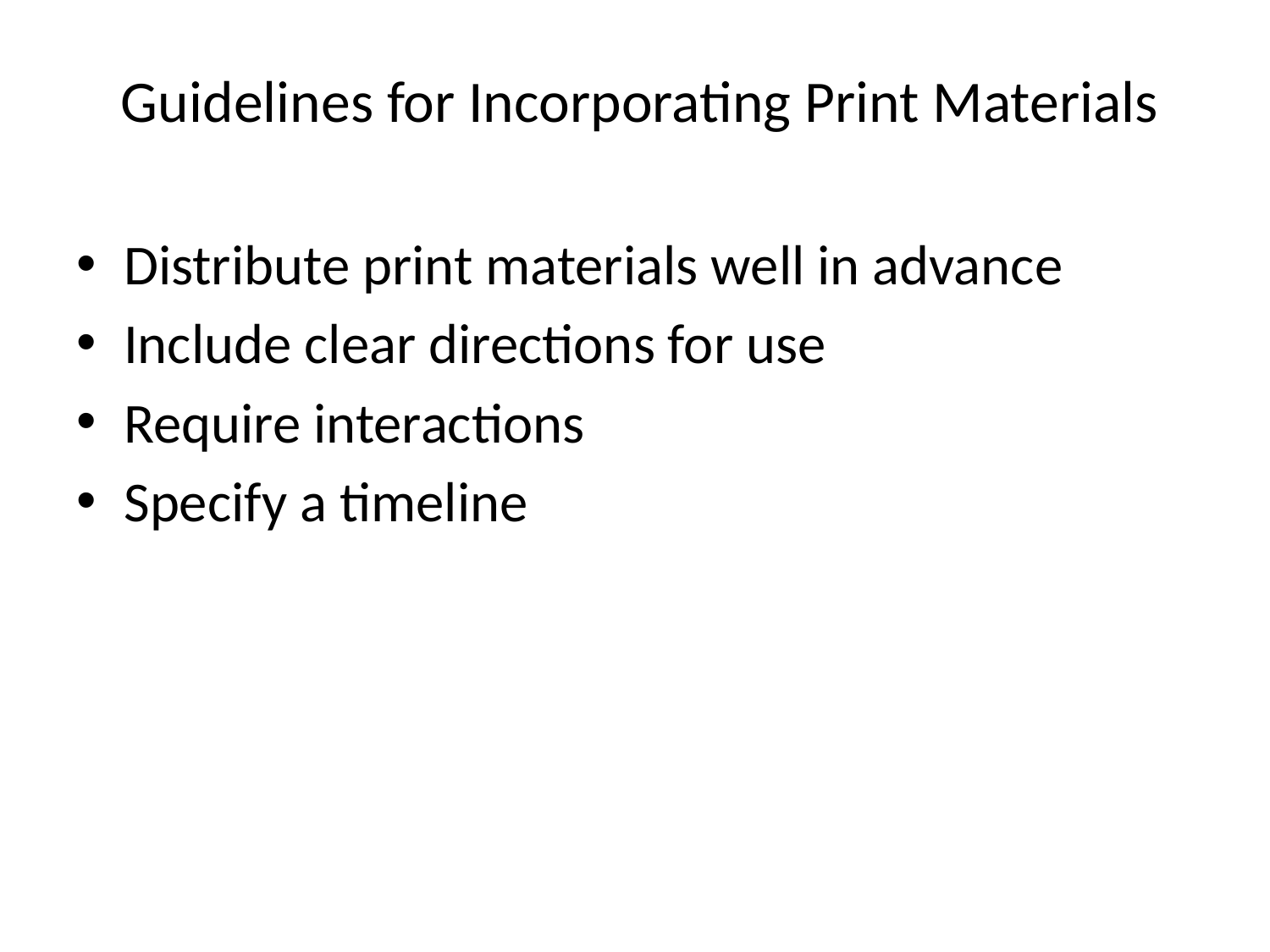

# Guidelines for Incorporating Print Materials
Distribute print materials well in advance
Include clear directions for use
Require interactions
Specify a timeline